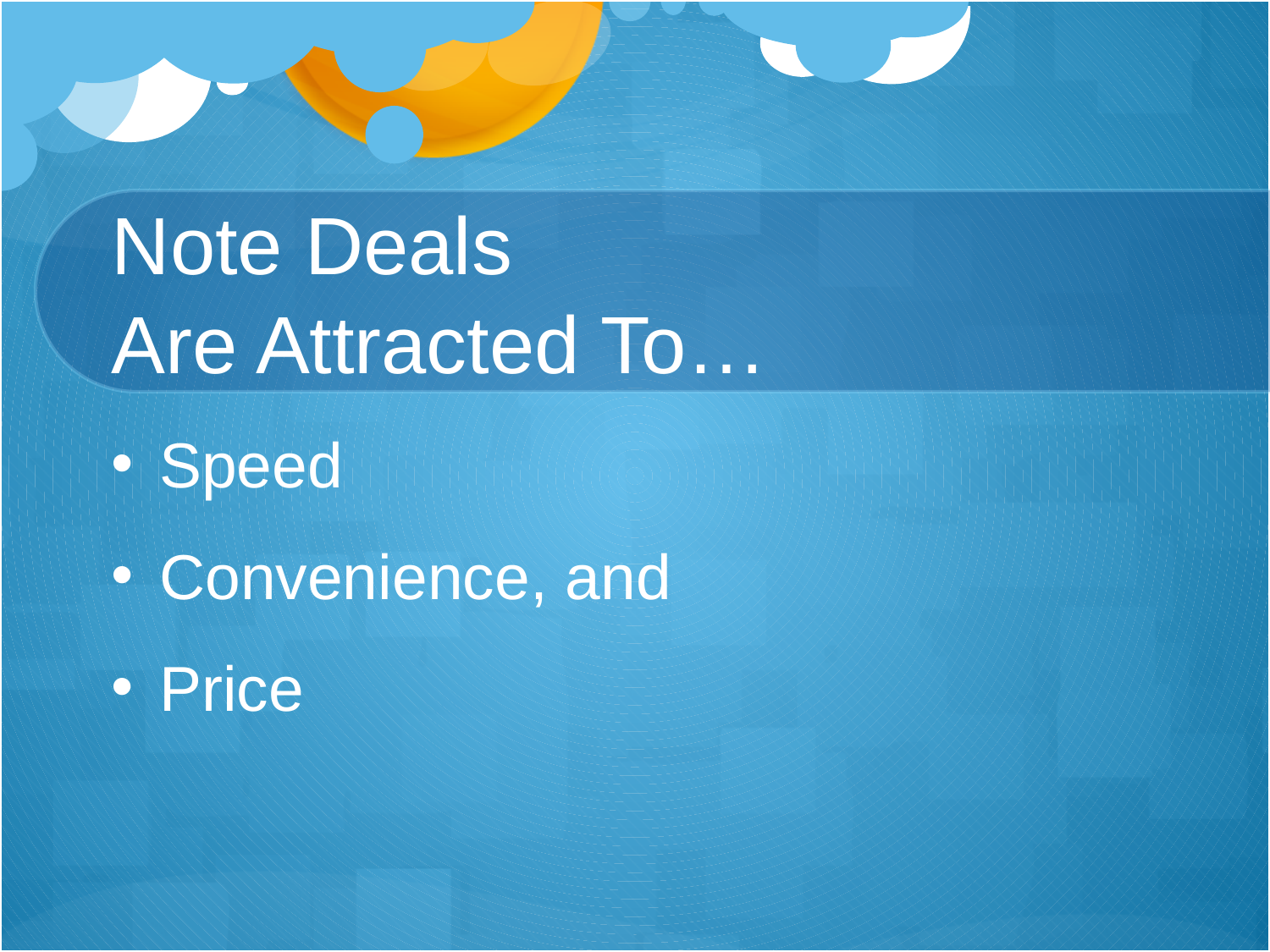

# Note Deals Are Attracted To…
Speed
Convenience, and
Price